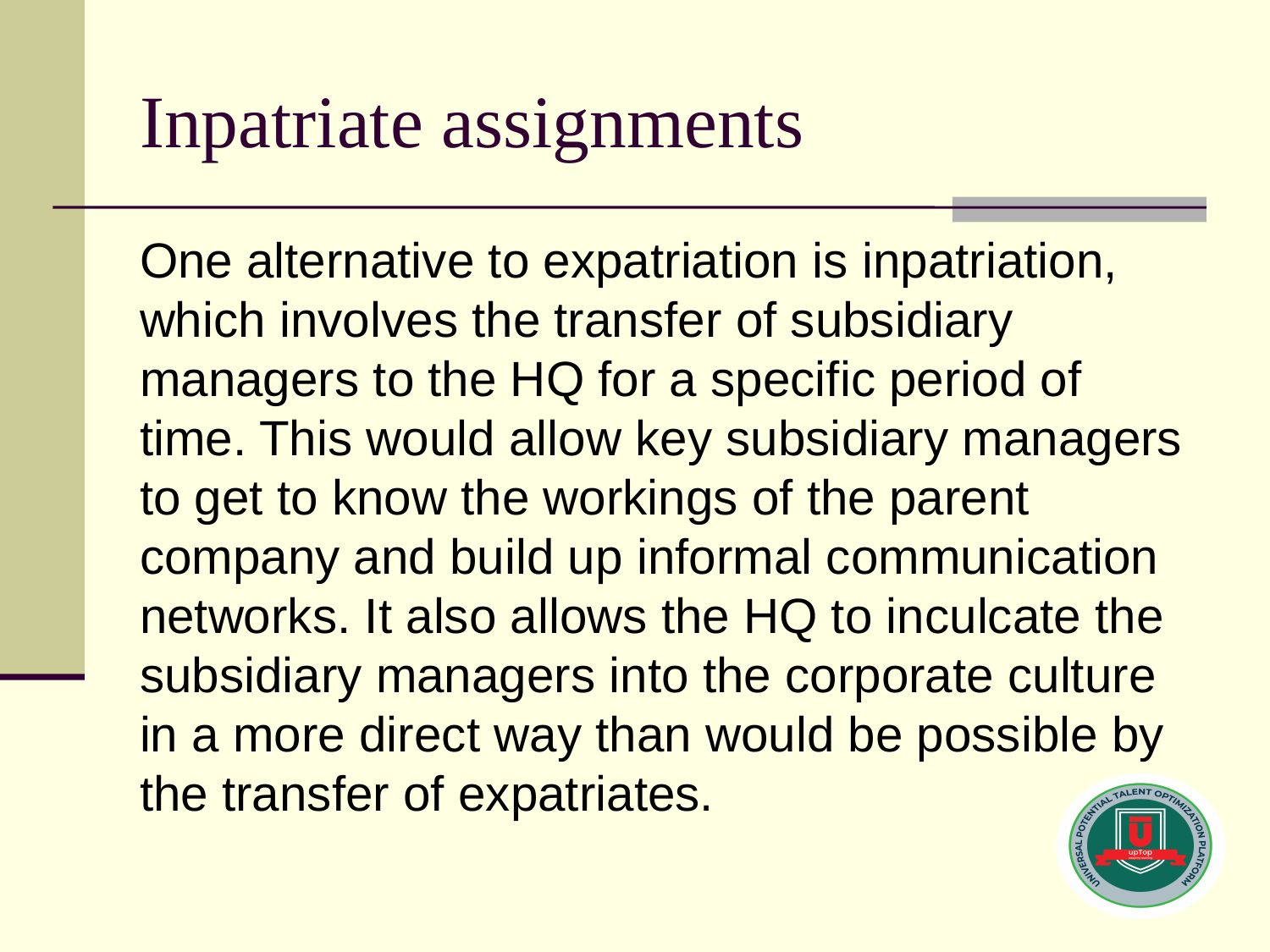

# Inpatriate assignments
One alternative to expatriation is inpatriation, which involves the transfer of subsidiary managers to the HQ for a specific period of time. This would allow key subsidiary managers to get to know the workings of the parent company and build up informal communication networks. It also allows the HQ to inculcate the subsidiary managers into the corporate culture in a more direct way than would be possible by the transfer of expatriates.